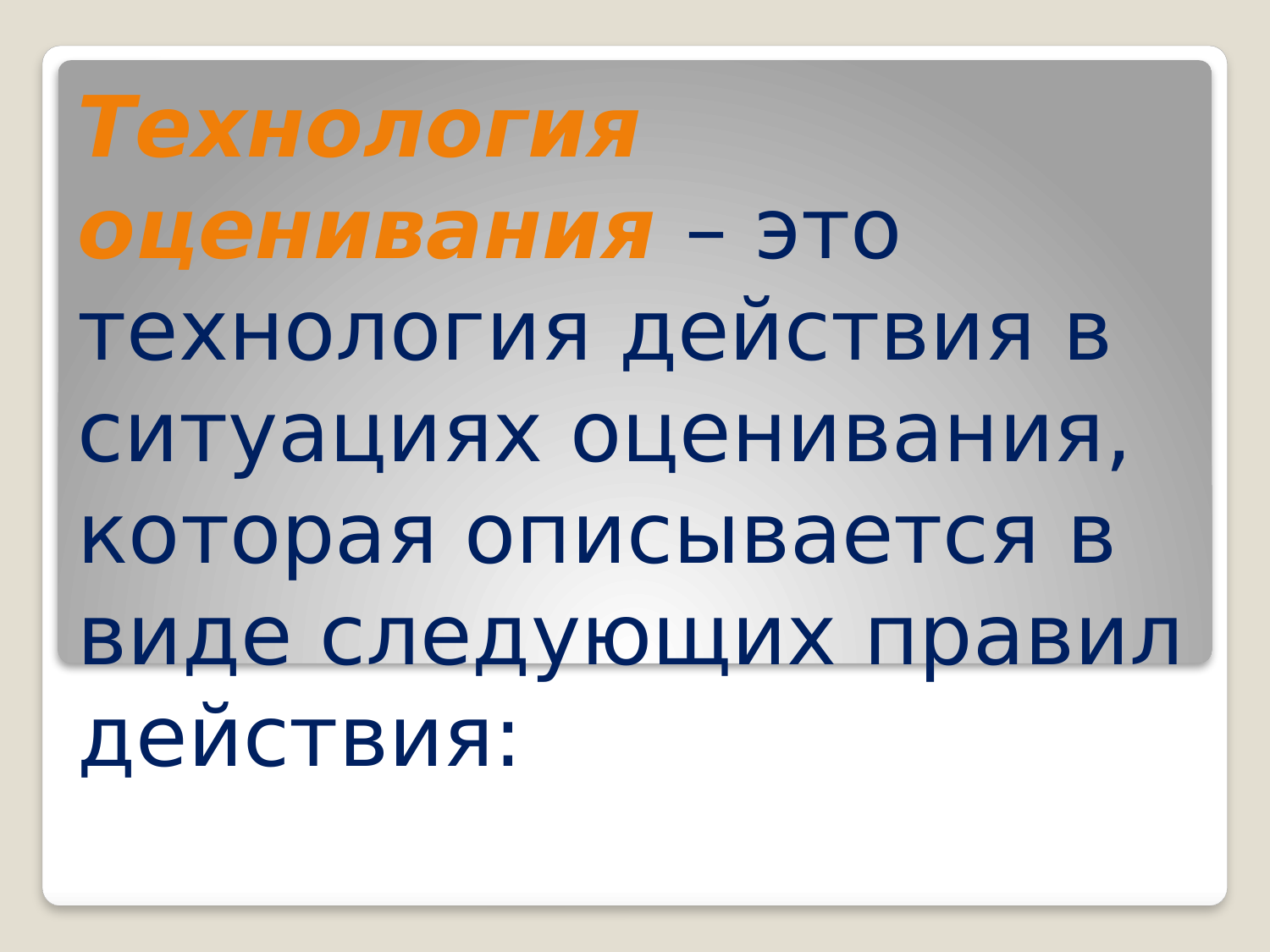

Технология оценивания – это технология действия в ситуациях оценивания, которая описывается в виде следующих правил действия: